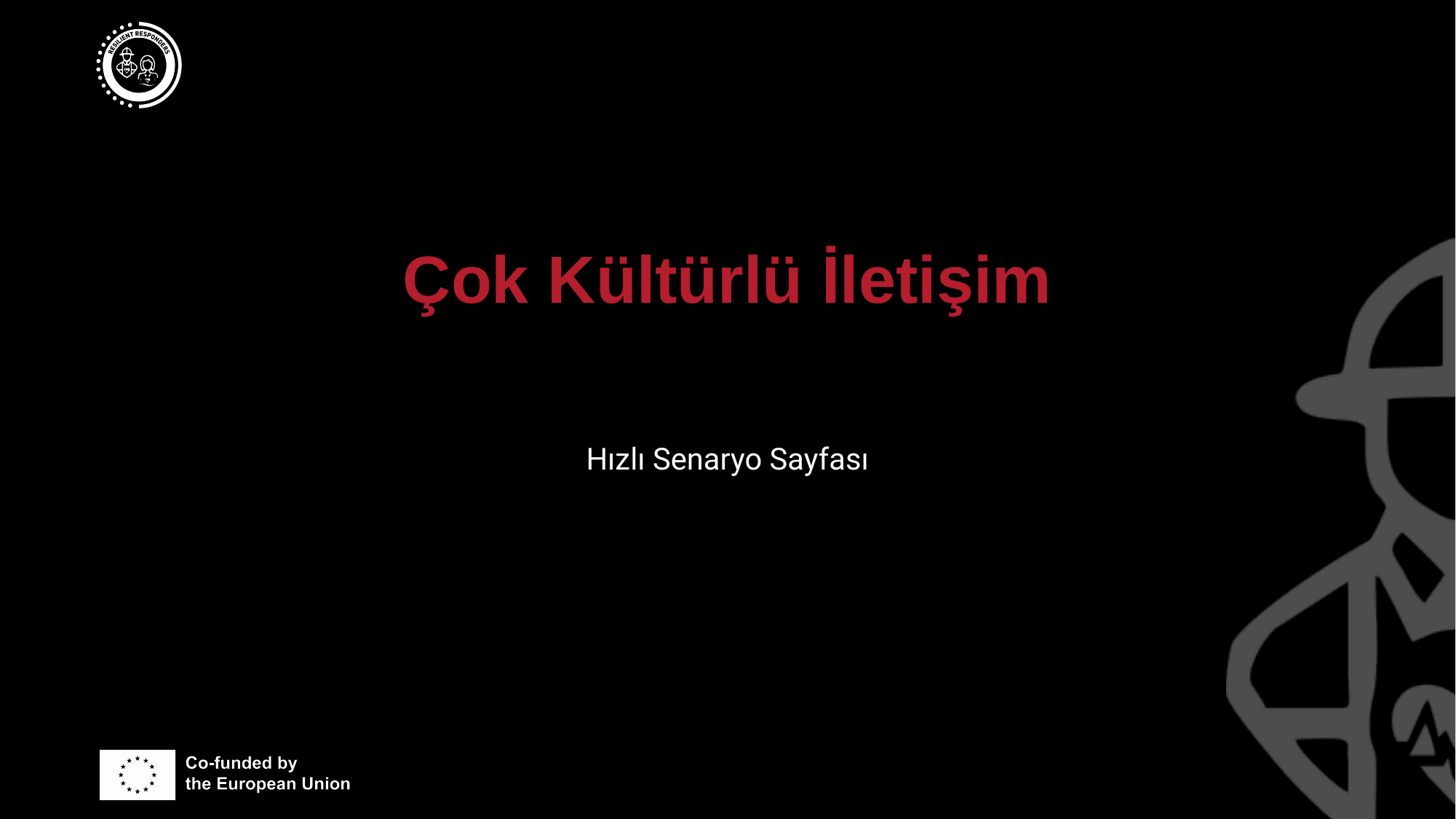

# Çok Kültürlü İletişim
Hızlı Senaryo Sayfası